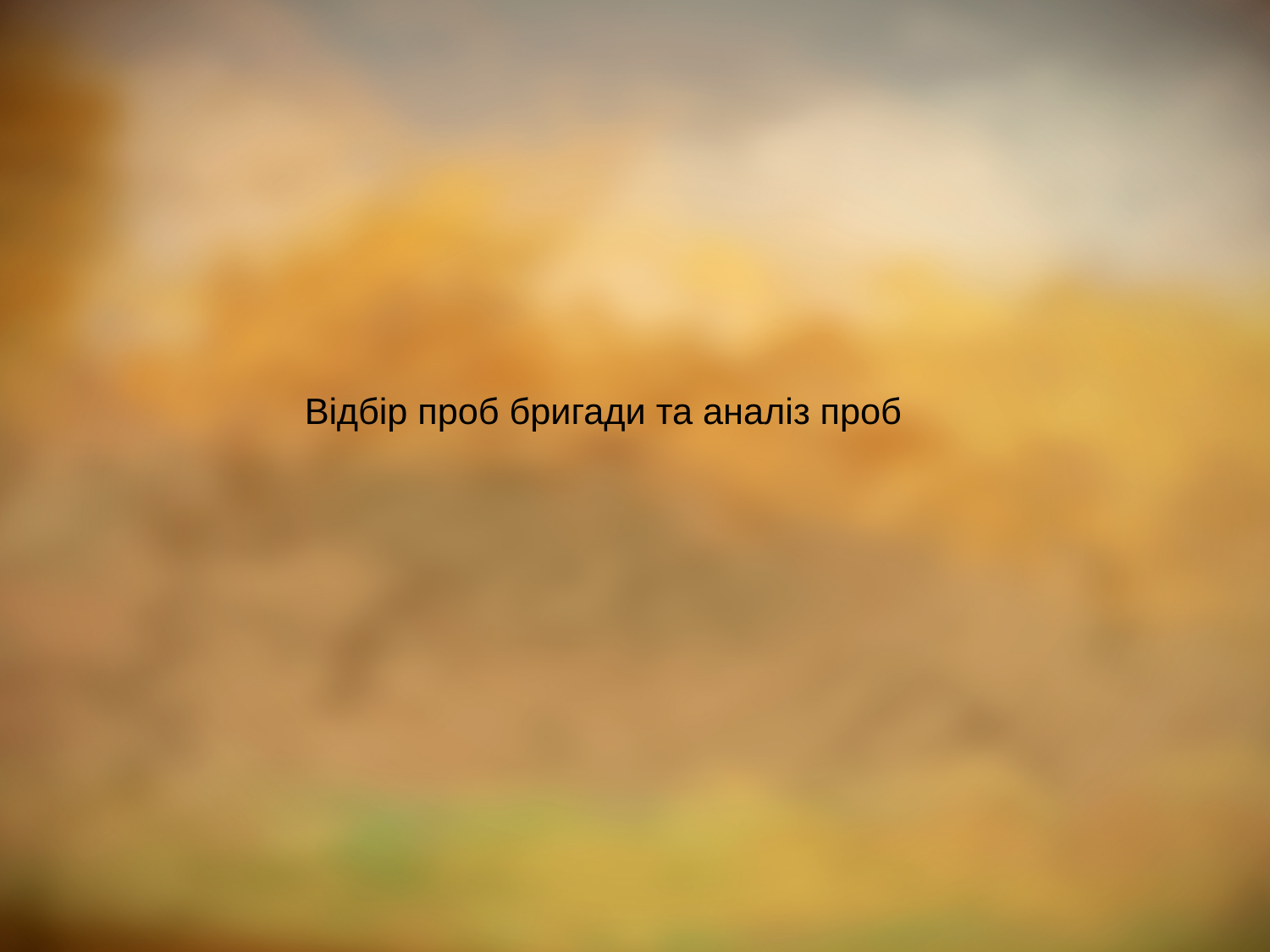

# Відбір проб бригади та аналіз проб